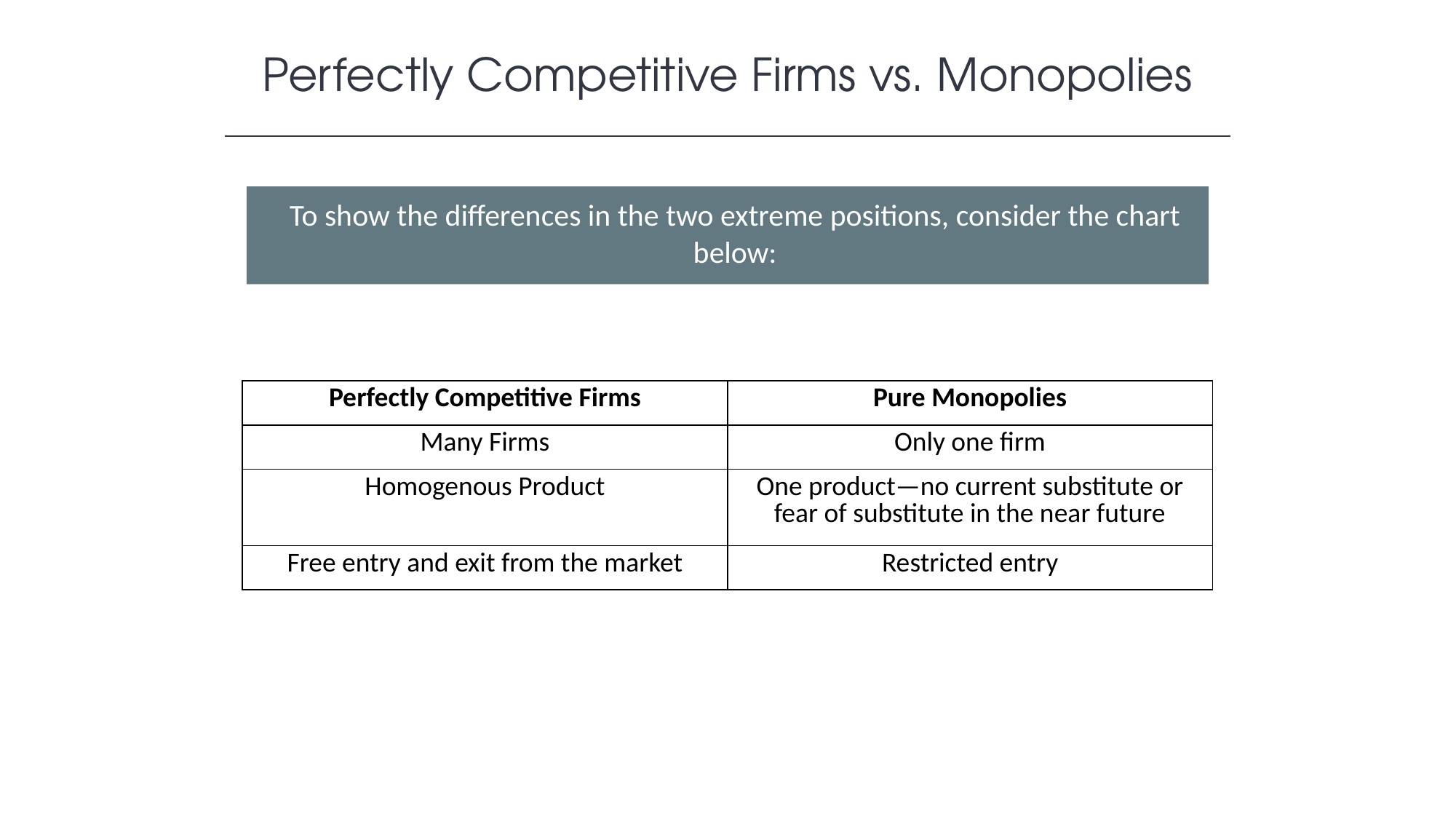

Perfectly Competitive Firms vs. Monopolies

To show the differences in the two extreme positions, consider the chart below:
| Perfectly Competitive Firms | Pure Monopolies |
| --- | --- |
| Many Firms | Only one firm |
| Homogenous Product | One product—no current substitute or fear of substitute in the near future |
| Free entry and exit from the market | Restricted entry |